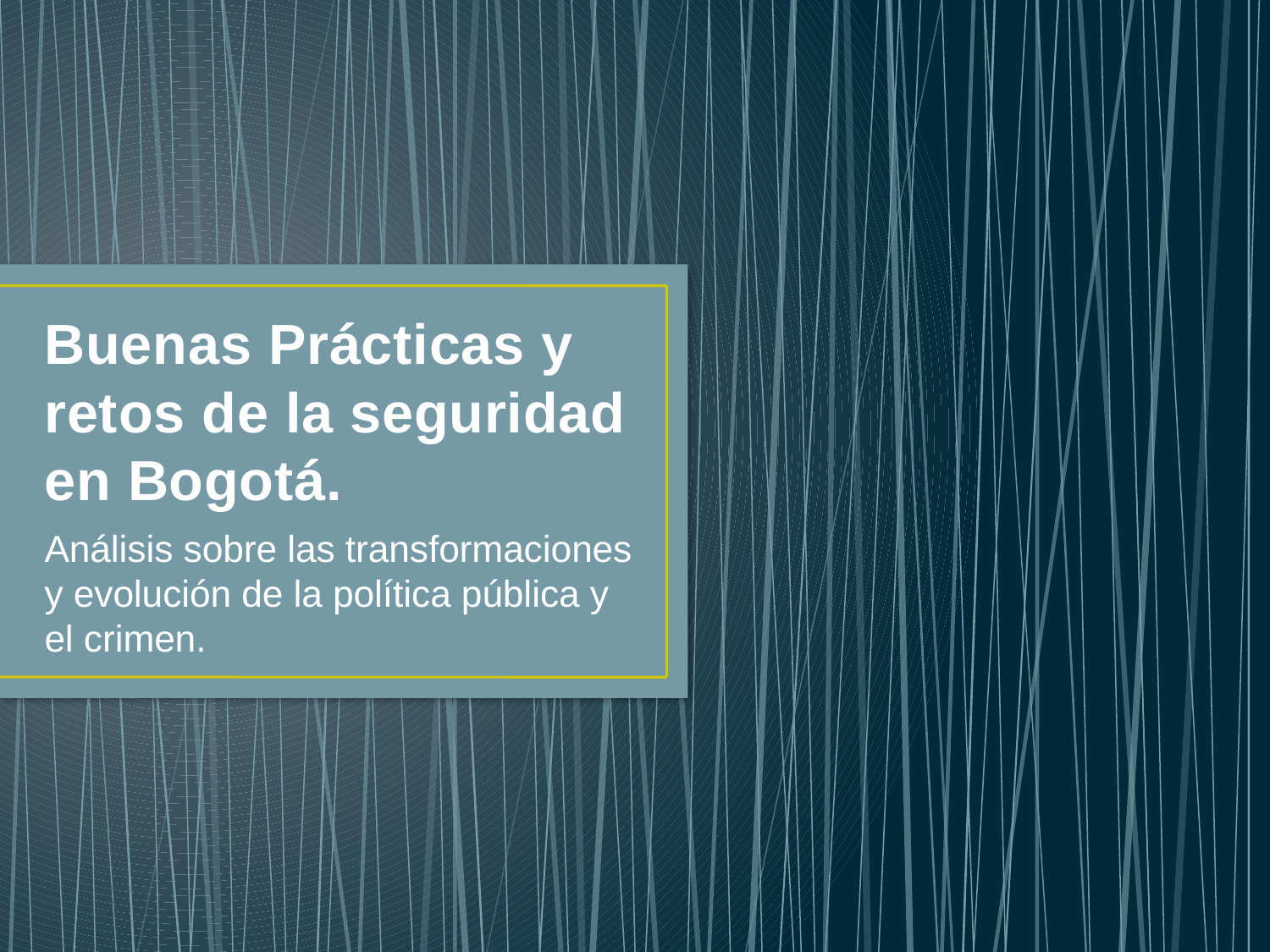

# Buenas Prácticas y retos de la seguridad en Bogotá.
Análisis sobre las transformaciones y evolución de la política pública y el crimen.